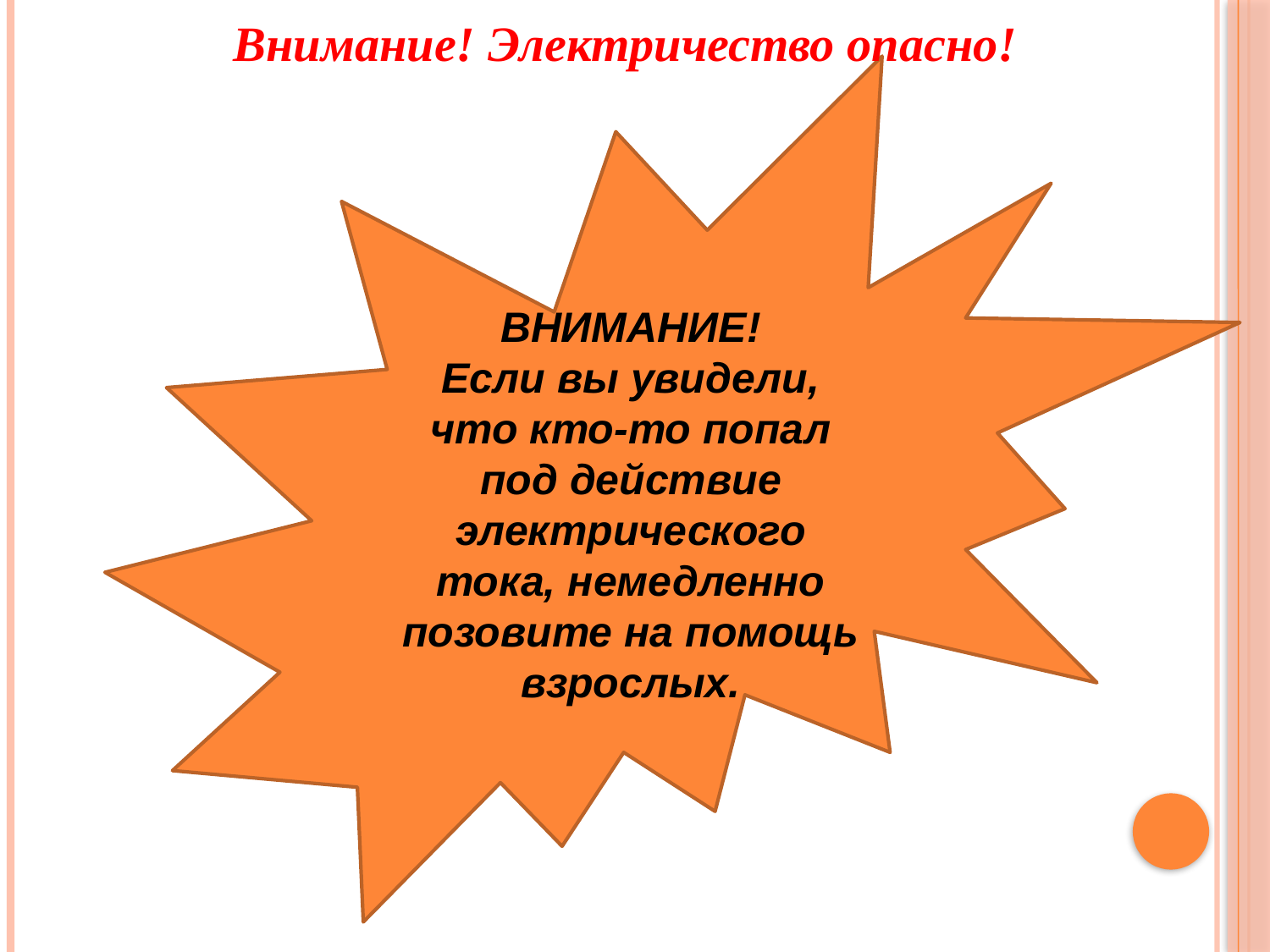

Внимание! Электричество опасно!
ВНИМАНИЕ!
Если вы увидели, что кто-то попал под действие электрического тока, немедленно позовите на помощь взрослых.